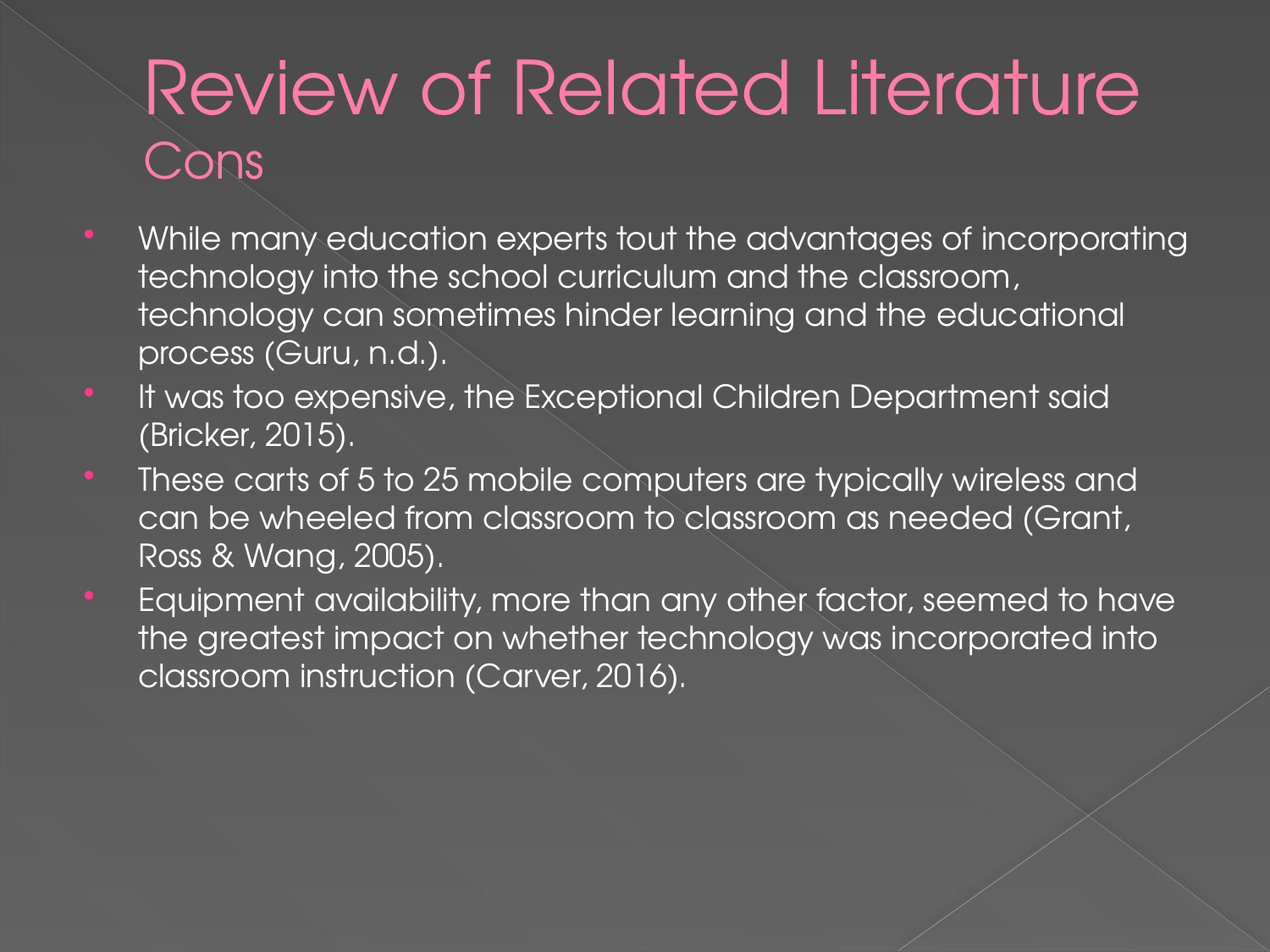

# Review of Related Literature Cons
While many education experts tout the advantages of incorporating technology into the school curriculum and the classroom, technology can sometimes hinder learning and the educational process (Guru, n.d.).
It was too expensive, the Exceptional Children Department said (Bricker, 2015).
These carts of 5 to 25 mobile computers are typically wireless and can be wheeled from classroom to classroom as needed (Grant, Ross & Wang, 2005).
Equipment availability, more than any other factor, seemed to have the greatest impact on whether technology was incorporated into classroom instruction (Carver, 2016).